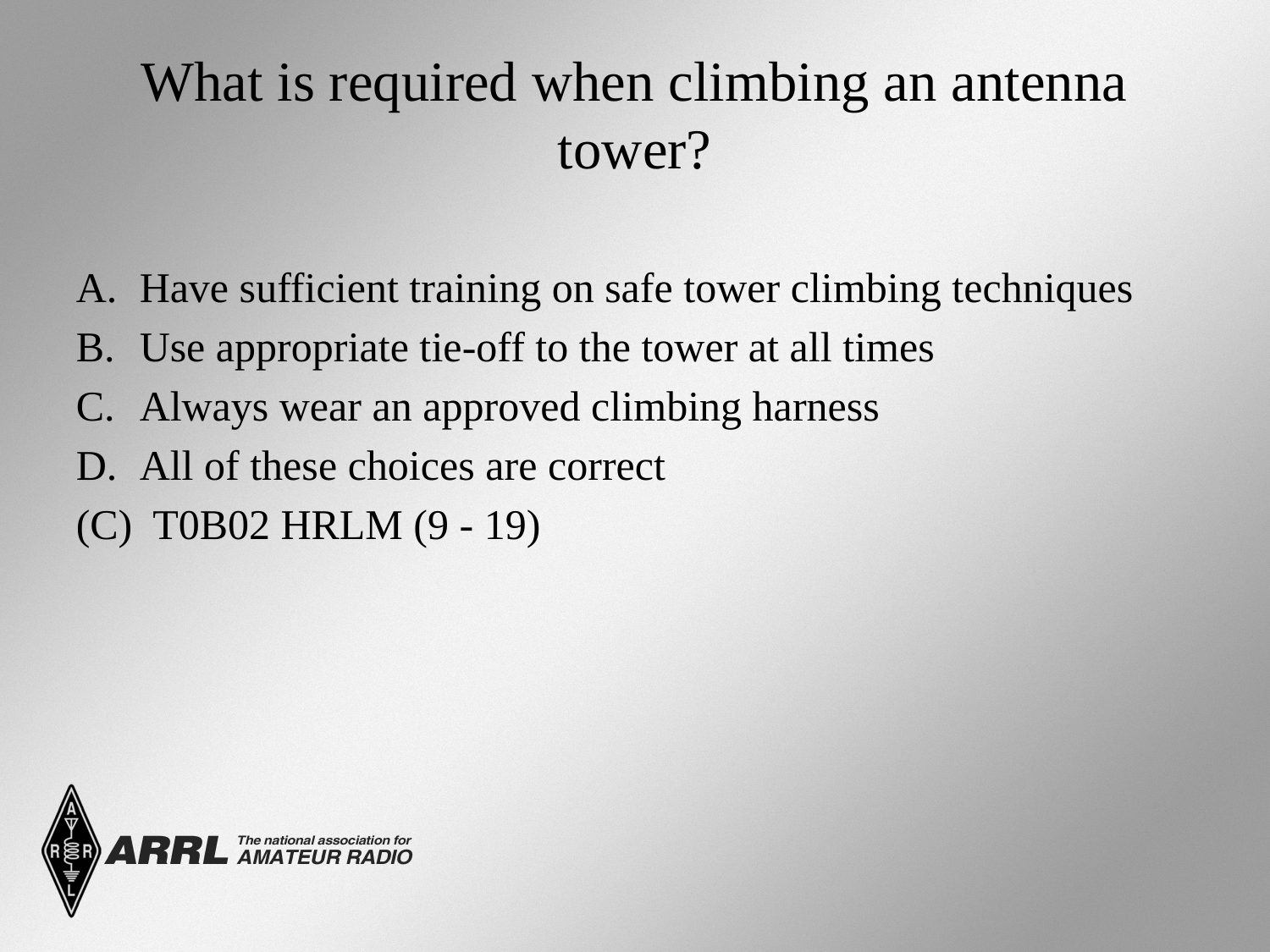

# What is required when climbing an antenna tower?
Have sufficient training on safe tower climbing techniques
Use appropriate tie-off to the tower at all times
Always wear an approved climbing harness
All of these choices are correct
(C)  T0B02 HRLM (9 - 19)